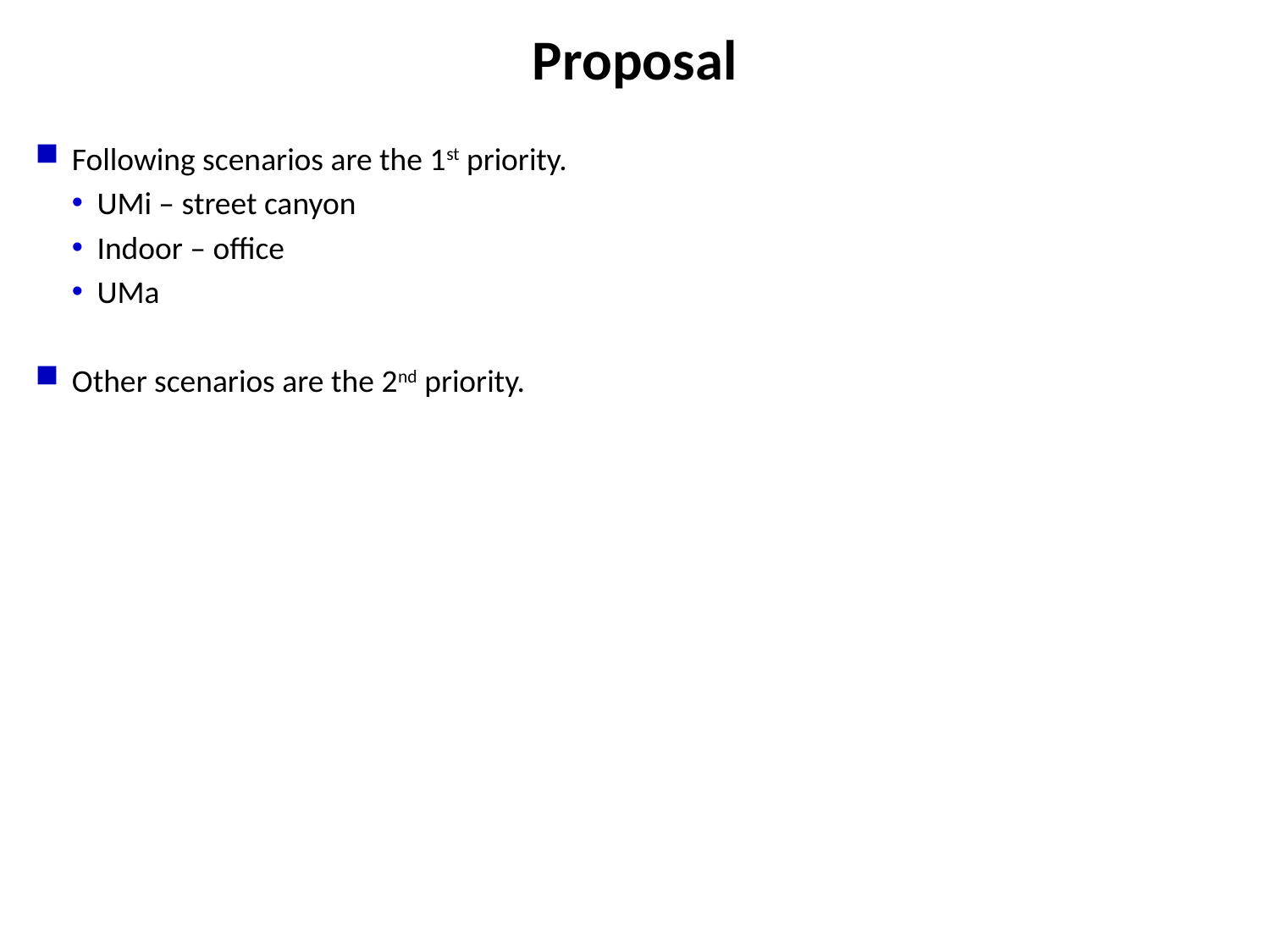

# Proposal
Following scenarios are the 1st priority.
UMi – street canyon
Indoor – office
UMa

Other scenarios are the 2nd priority.